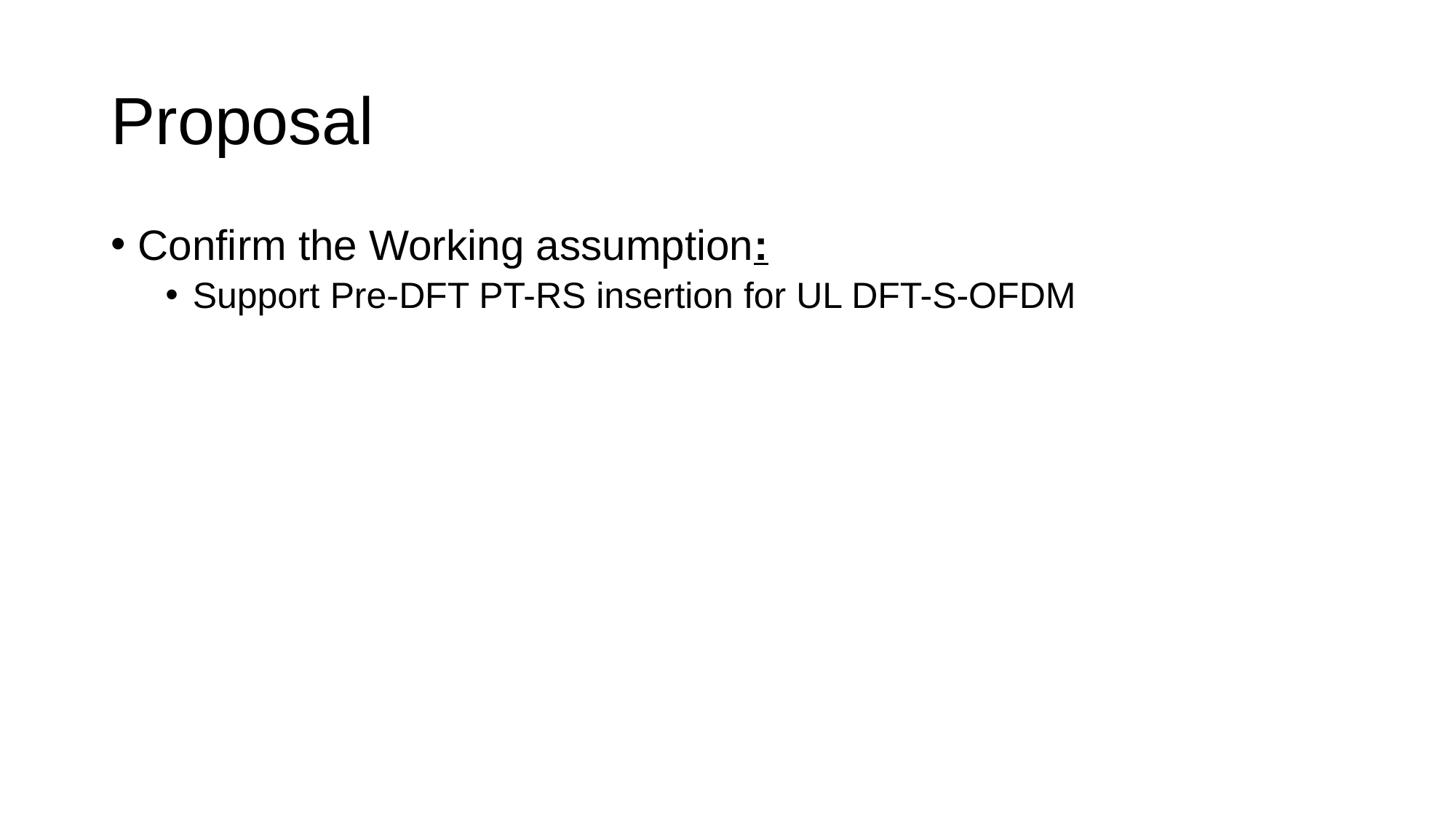

# Proposal
Confirm the Working assumption:
Support Pre-DFT PT-RS insertion for UL DFT-S-OFDM